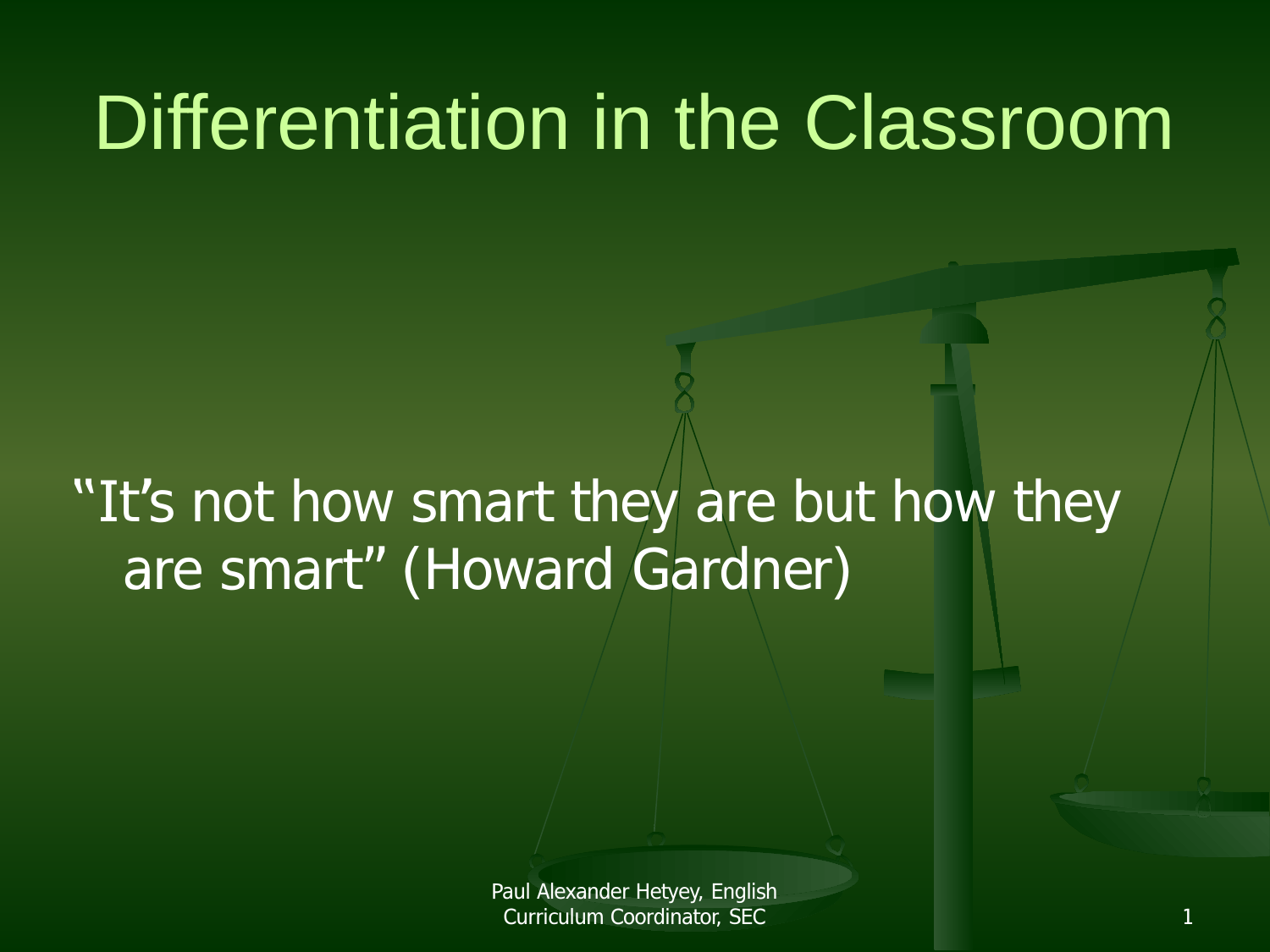

# Differentiation in the Classroom

“It’s not how smart they are but how they are smart” (Howard Gardner)

Paul Alexander Hetyey, English Curriculum Coordinator, SEC
1